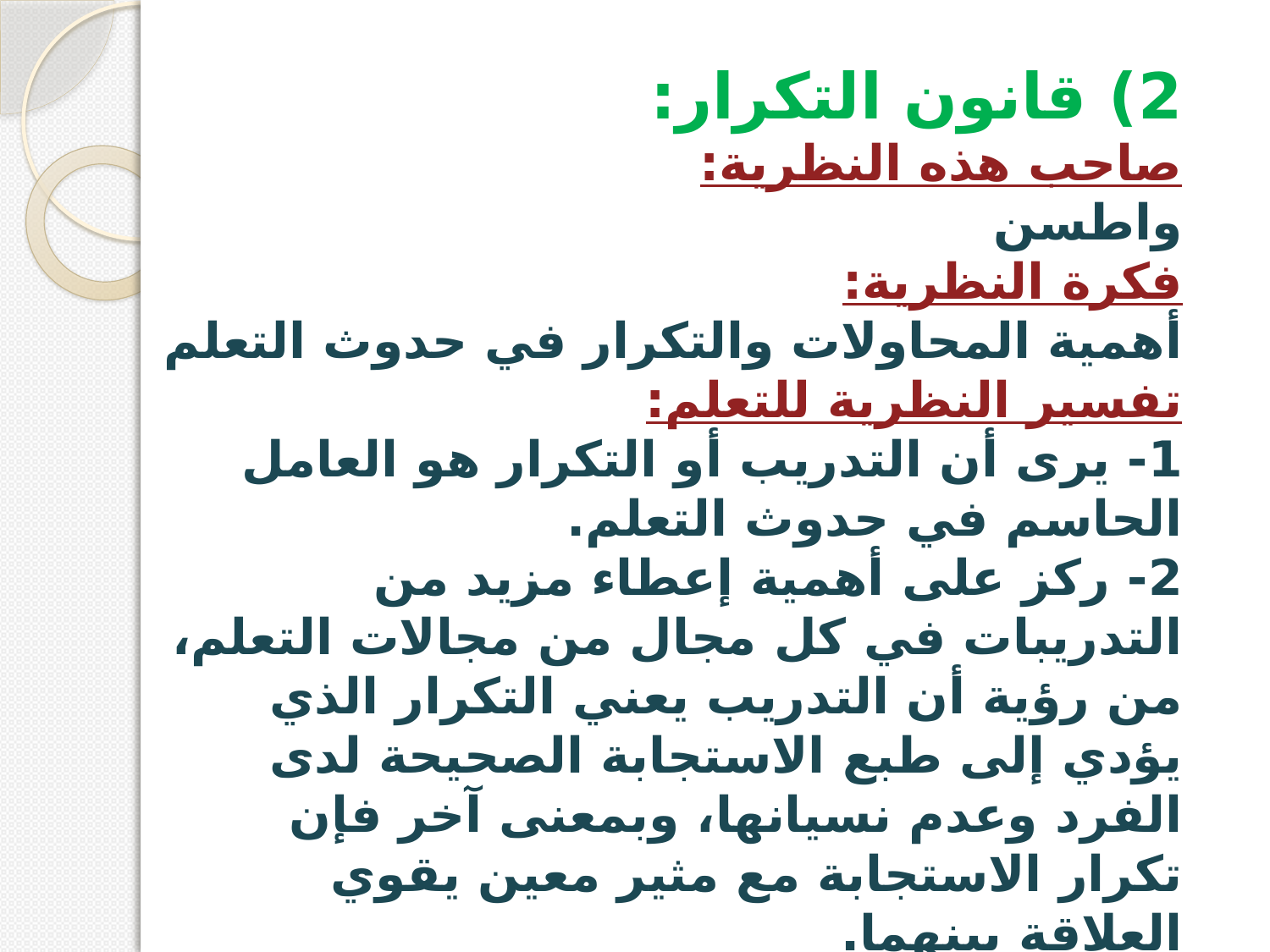

2) قانون التكرار:
صاحب هذه النظرية:
واطسن
فكرة النظرية:
أهمية المحاولات والتكرار في حدوث التعلم
تفسير النظرية للتعلم:
1- يرى أن التدريب أو التكرار هو العامل الحاسم في حدوث التعلم.
2- ركز على أهمية إعطاء مزيد من التدريبات في كل مجال من مجالات التعلم، من رؤية أن التدريب يعني التكرار الذي يؤدي إلى طبع الاستجابة الصحيحة لدى الفرد وعدم نسيانها، وبمعنى آخر فإن تكرار الاستجابة مع مثير معين يقوي العلاقة بينهما.
أتبع هذه النظرية بنظرية: الحداثة التي تركز على السلوك الأحدث أو الأخير وأنه يزيد احتمال تكرره  وظهوره بصورة أكبر عند التعرض لنفس الموقف أو موقف مشابه